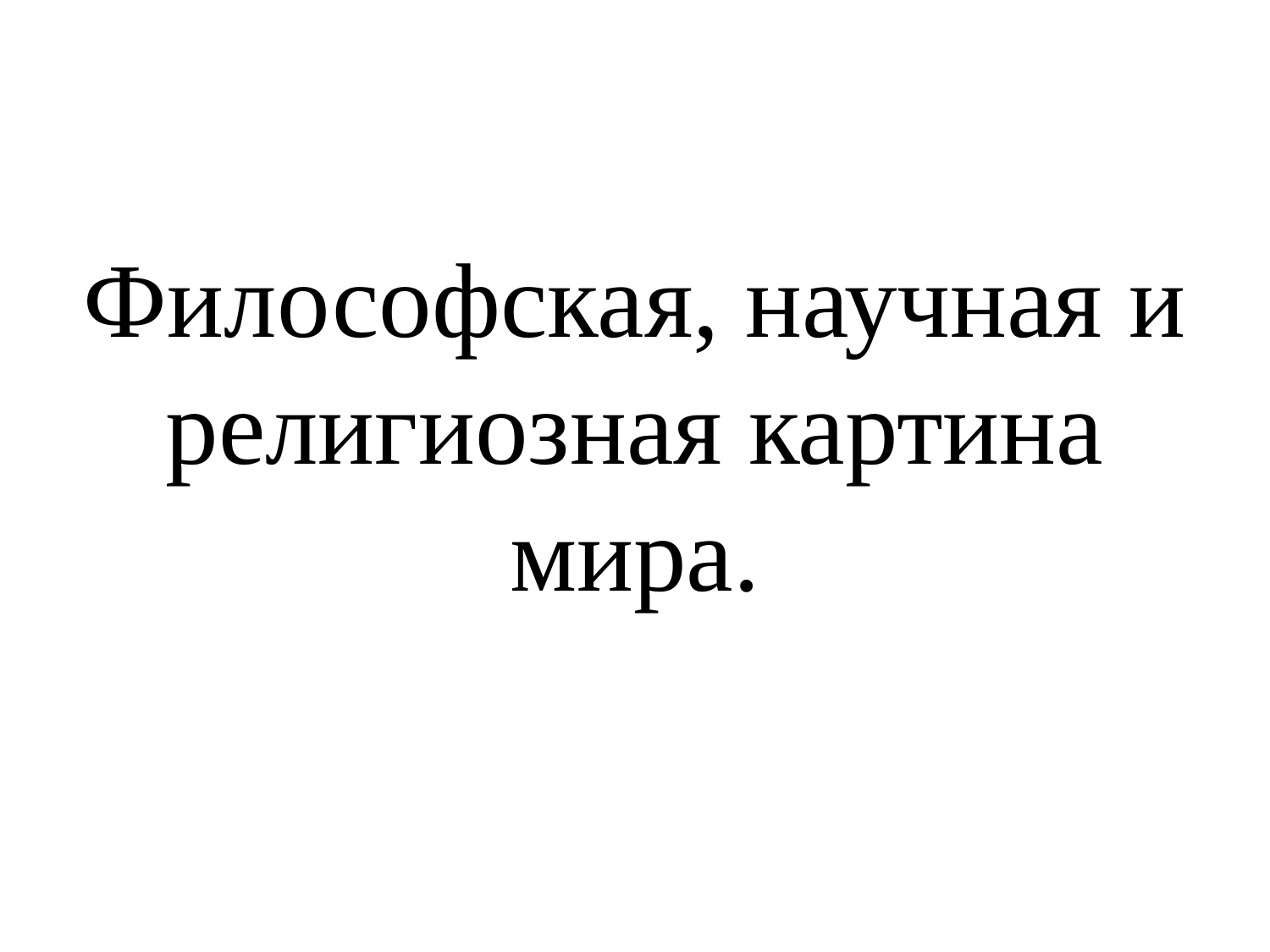

# Философская, научная и религиозная картина мира.